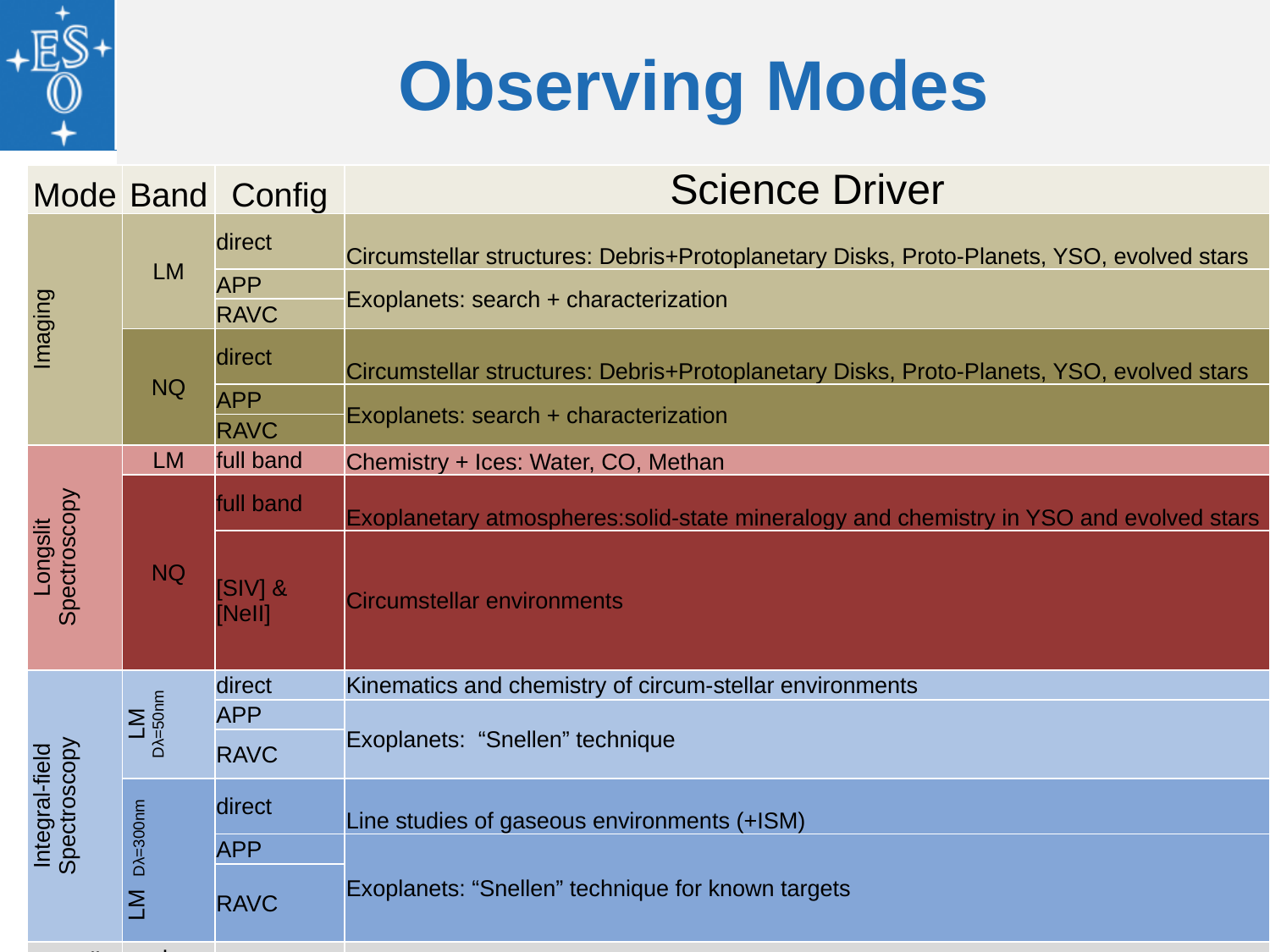

# Observing Modes
| Mode | Band | Config | Science Driver |
| --- | --- | --- | --- |
| Imaging | LM | direct | Circumstellar structures: Debris+Protoplanetary Disks, Proto-Planets, YSO, evolved stars |
|  |  | APP | Exoplanets: search + characterization |
|  |  | RAVC |  |
|  | NQ | direct | Circumstellar structures: Debris+Protoplanetary Disks, Proto-Planets, YSO, evolved stars |
|  |  | APP | Exoplanets: search + characterization |
|  |  | RAVC |  |
| Longslit Spectroscopy | LM | full band | Chemistry + Ices: Water, CO, Methan |
|  | NQ | full band | Exoplanetary atmospheres:solid-state mineralogy and chemistry in YSO and evolved stars |
|  |  | [SIV] & [NeII] | Circumstellar environments |
| Integral-field Spectroscopy | LM Dλ=50nm | direct | Kinematics and chemistry of circum-stellar environments |
|  |  | APP | Exoplanets: “Snellen” technique |
|  |  | RAVC |  |
|  | LM Dλ=300nm | direct | Line studies of gaseous environments (+ISM) |
|  |  | APP | Exoplanets: “Snellen” technique for known targets |
|  |  | RAVC |  |
| Pupil Imag. | L | diagnostic | Calibration |
|  | N |  |  |